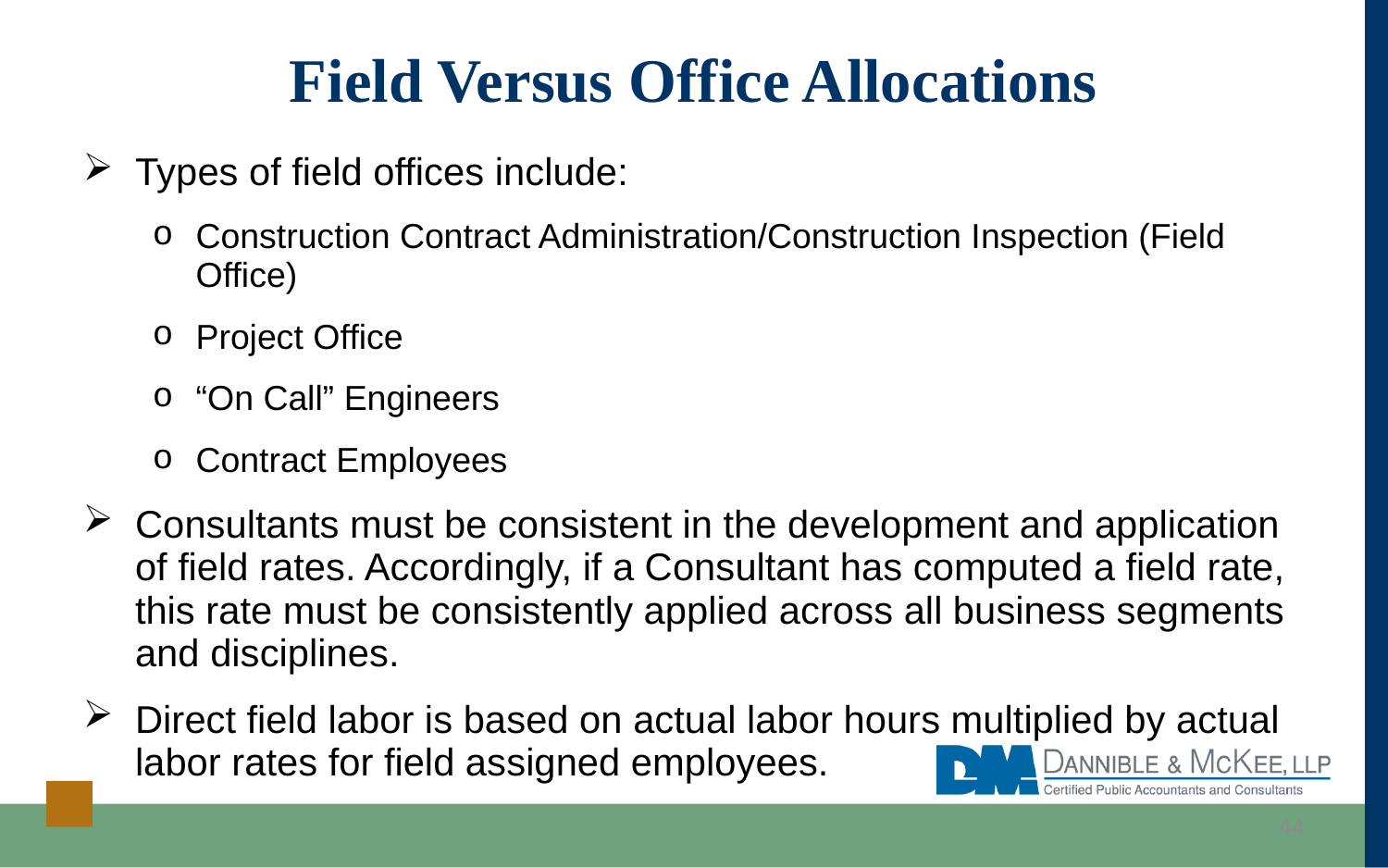

# Field Versus Office Allocations
Types of field offices include:
Construction Contract Administration/Construction Inspection (Field Office)
Project Office
“On Call” Engineers
Contract Employees
Consultants must be consistent in the development and application of field rates. Accordingly, if a Consultant has computed a field rate, this rate must be consistently applied across all business segments and disciplines.
Direct field labor is based on actual labor hours multiplied by actual labor rates for field assigned employees.
44